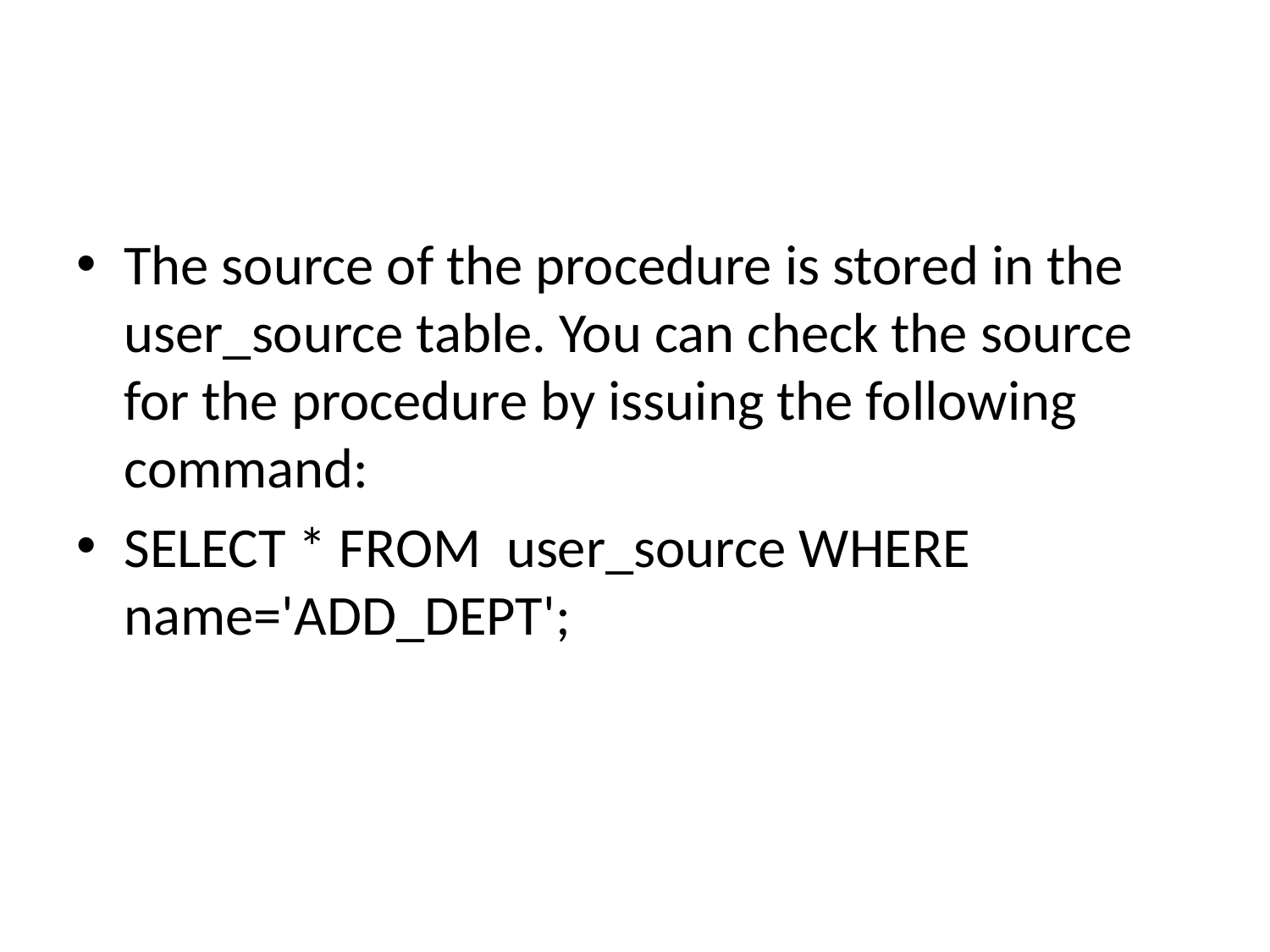

#
The source of the procedure is stored in the user_source table. You can check the source for the procedure by issuing the following command:
SELECT * FROM  user_source WHERE name='ADD_DEPT';